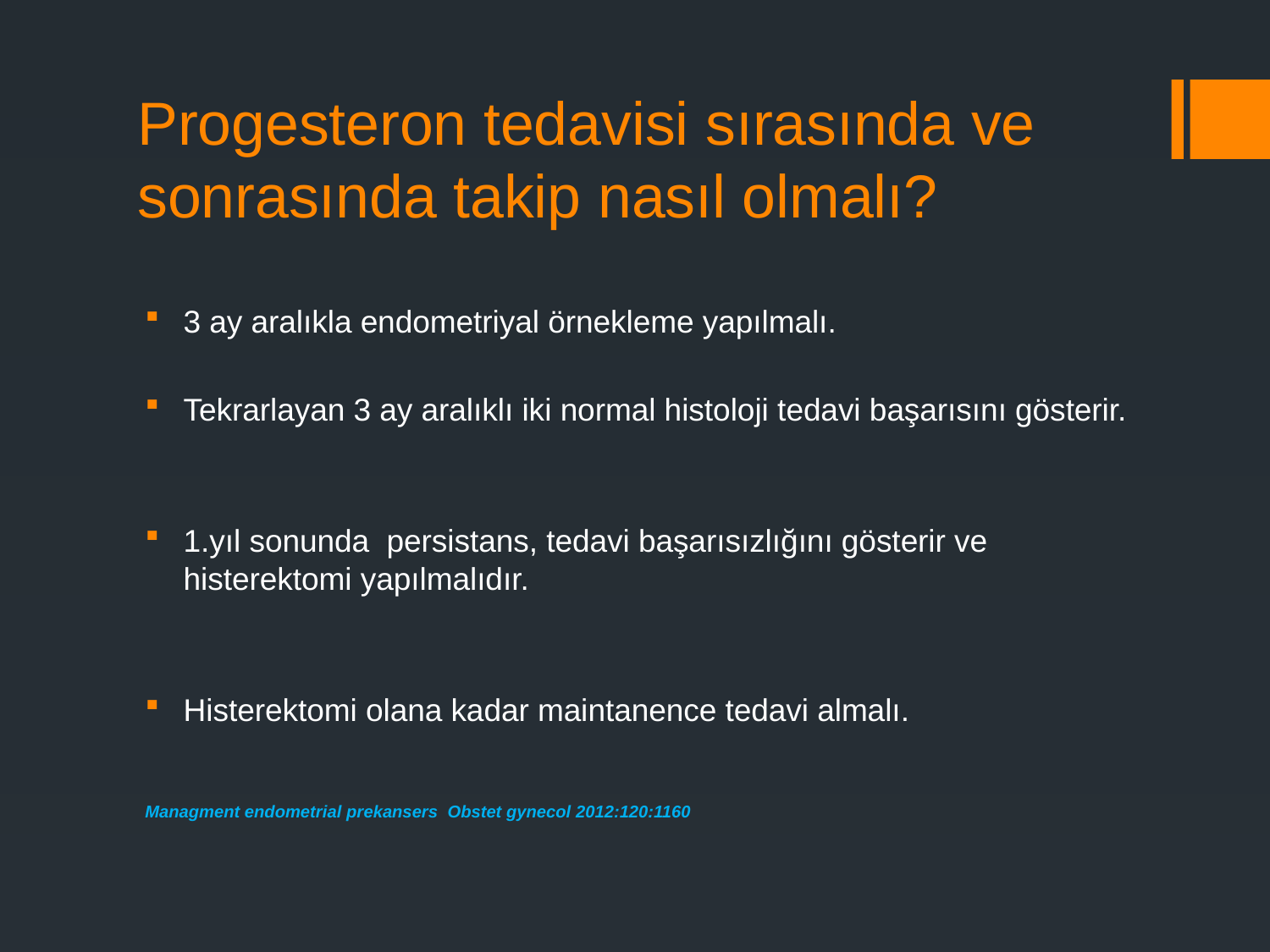

# Progesteron tedavisi sırasında ve sonrasında takip nasıl olmalı?

3 ay aralıkla endometriyal örnekleme yapılmalı.

Tekrarlayan 3 ay aralıklı iki normal histoloji tedavi başarısını gösterir.

1.yıl sonunda  persistans, tedavi başarısızlığını gösterir ve histerektomi yapılmalıdır.

Histerektomi olana kadar maintanence tedavi almalı.

Managment endometrial prekansers  Obstet gynecol 2012:120:1160